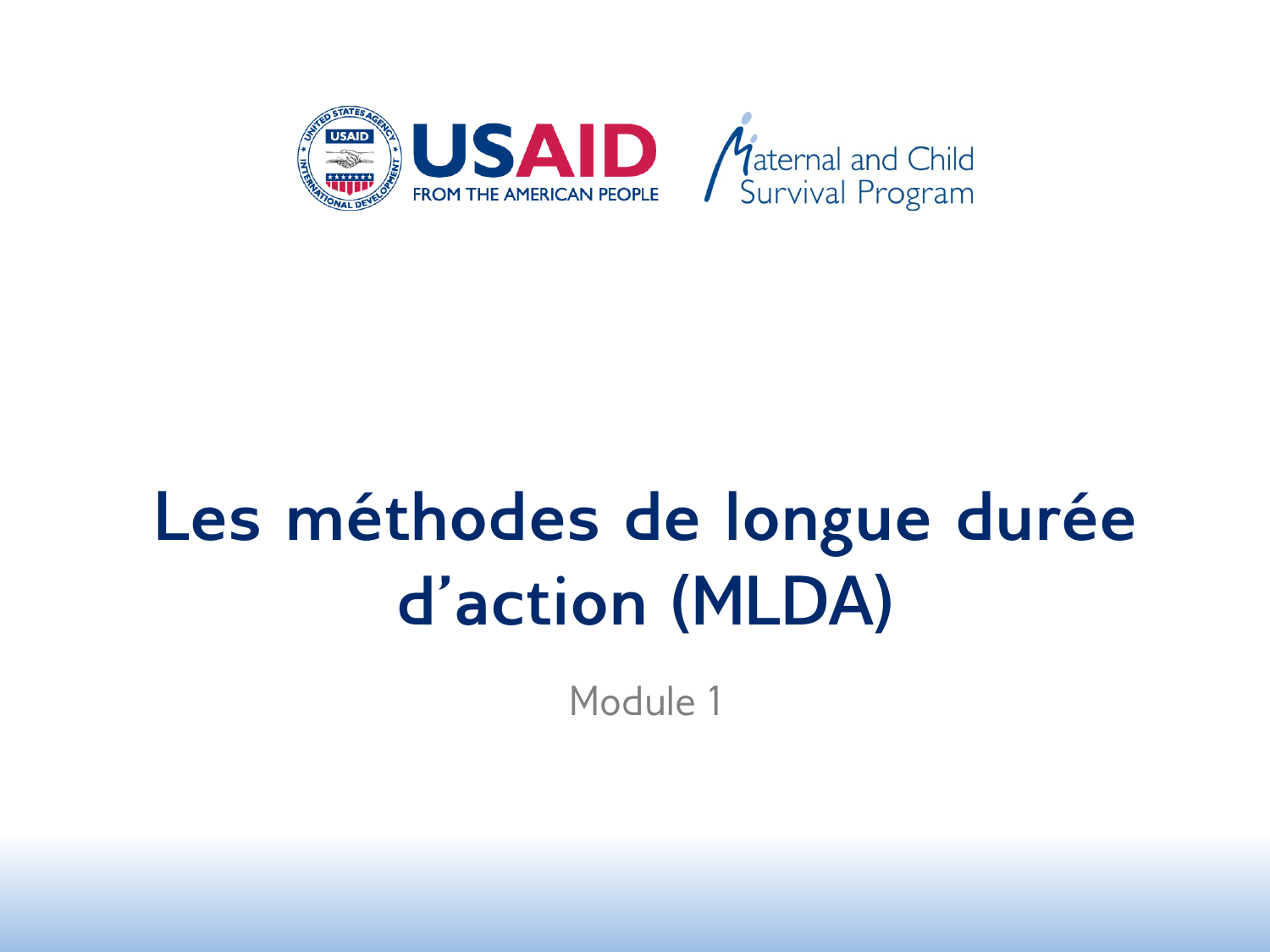

# Les méthodes de longue durée d’action (MLDA)
Module 1